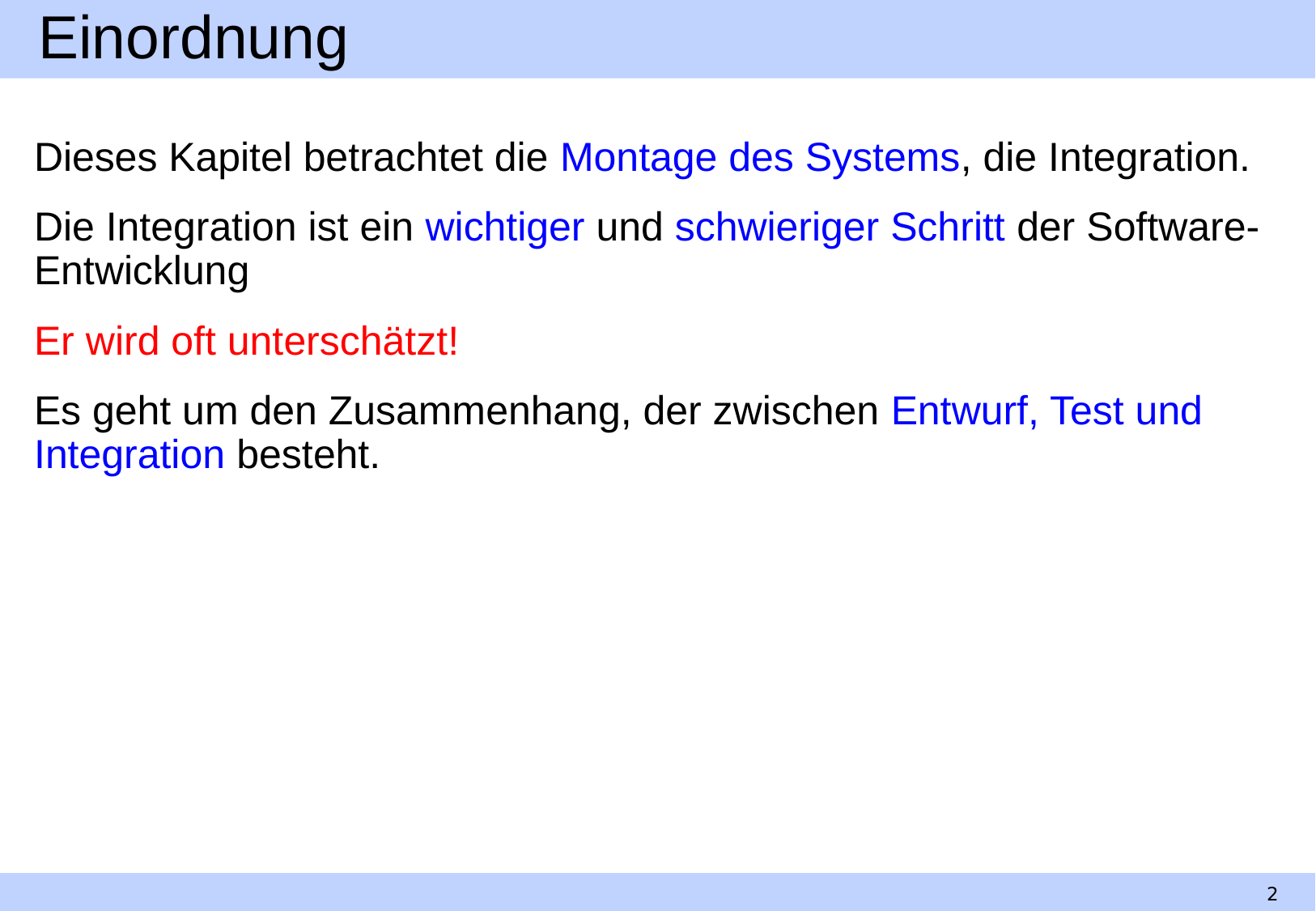

# Einordnung
Dieses Kapitel betrachtet die Montage des Systems, die Integration.
Die Integration ist ein wichtiger und schwieriger Schritt der Software-Entwicklung
Er wird oft unterschätzt!
Es geht um den Zusammenhang, der zwischen Entwurf, Test und Integration besteht.

2